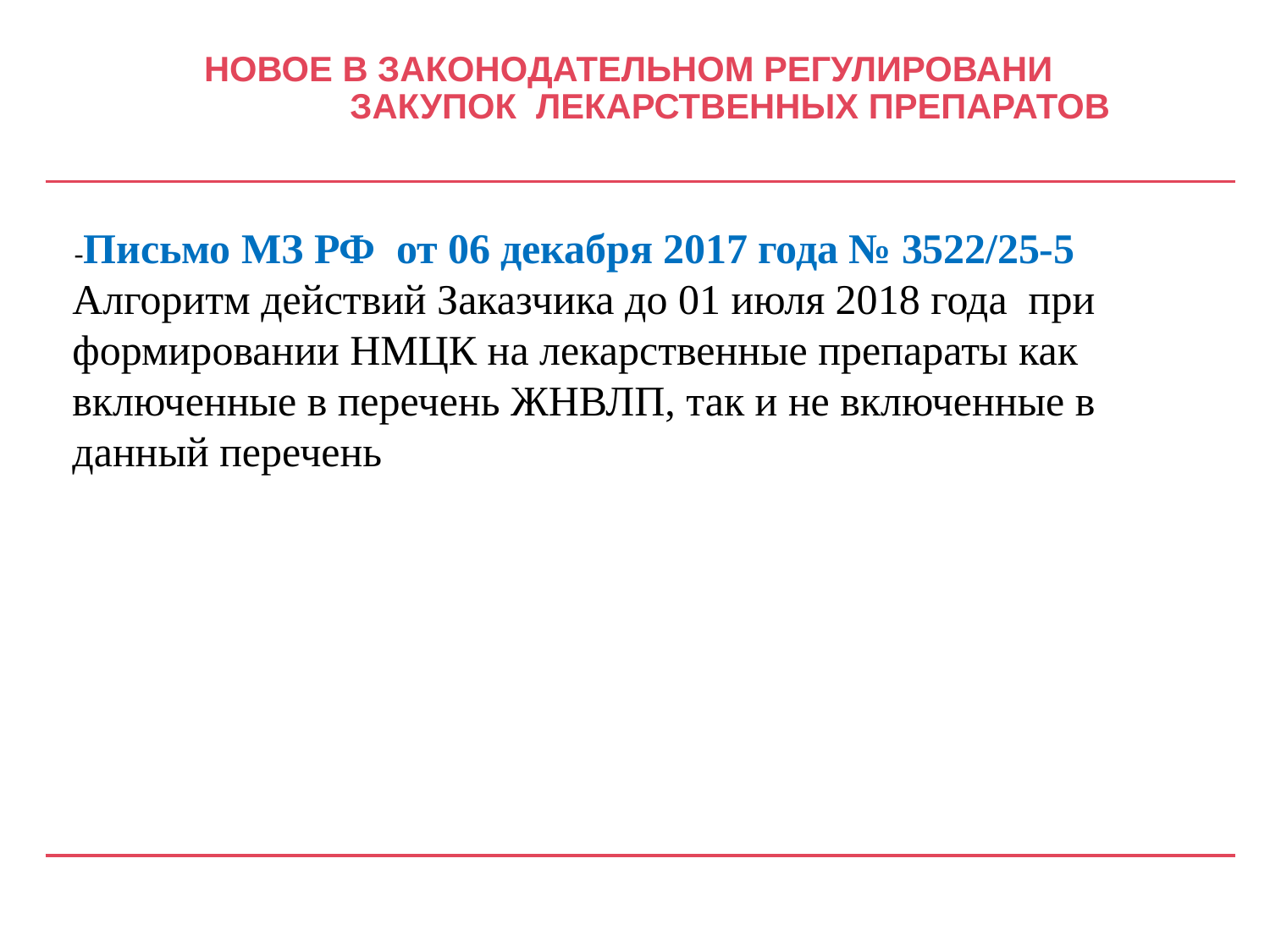

# НОВОЕ В ЗАКОНОДАТЕЛЬНОМ РЕГУЛИРОВАНИ ЗАКУПОК  ЛЕКАРСТВЕННЫХ ПРЕПАРАТОВ

-Письмо МЗ РФ  от 06 декабря 2017 года № 3522/25-5
Алгоритм действий Заказчика до 01 июля 2018 года  при формировании НМЦК на лекарственные препараты как включенные в перечень ЖНВЛП, так и не включенные в данный перечень